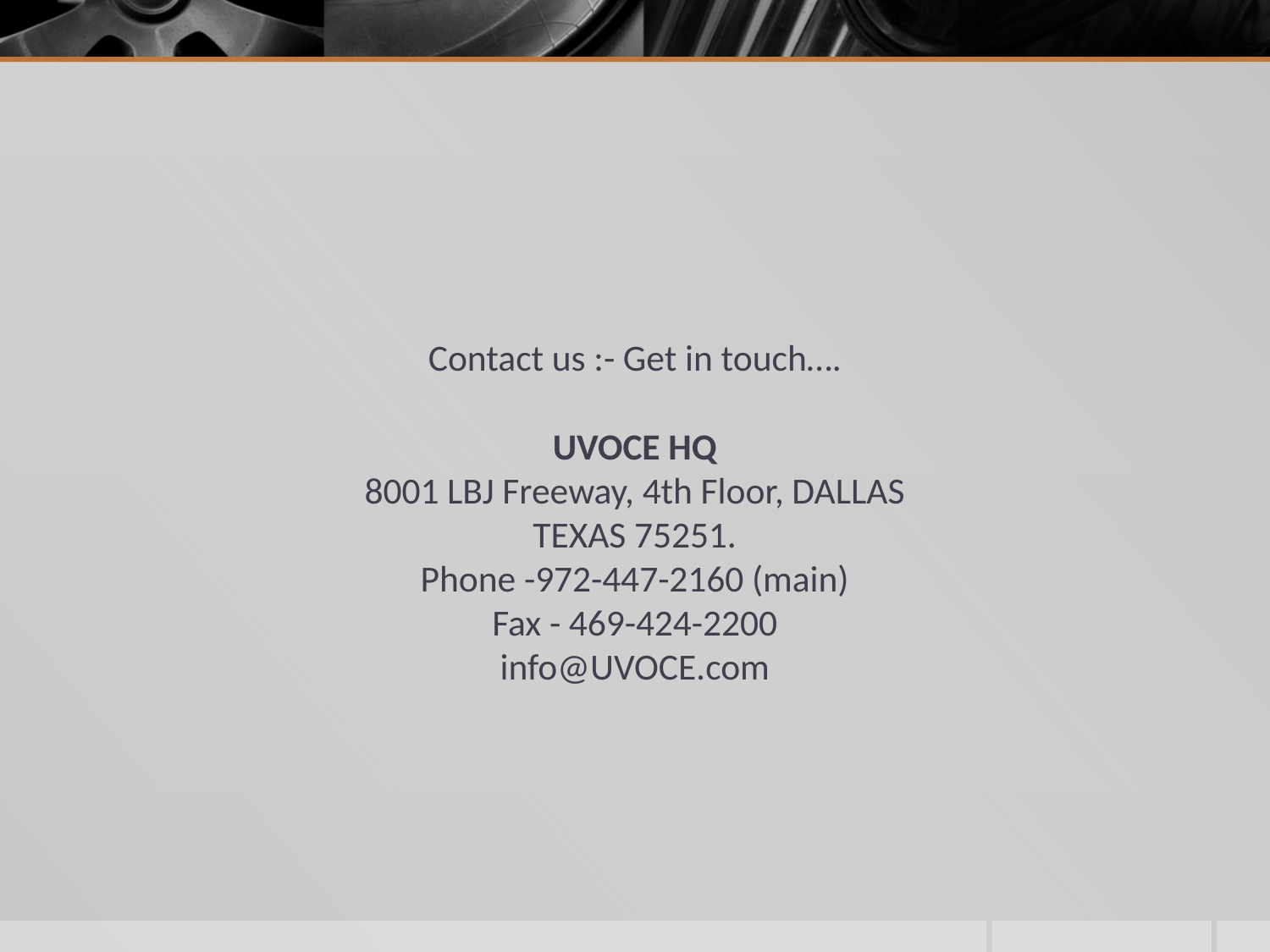

# Contact us :- Get in touch…. UVOCE HQ 8001 LBJ Freeway, 4th Floor, DALLAS TEXAS 75251. Phone -972-447-2160 (main) Fax - 469-424-2200 info@UVOCE.com